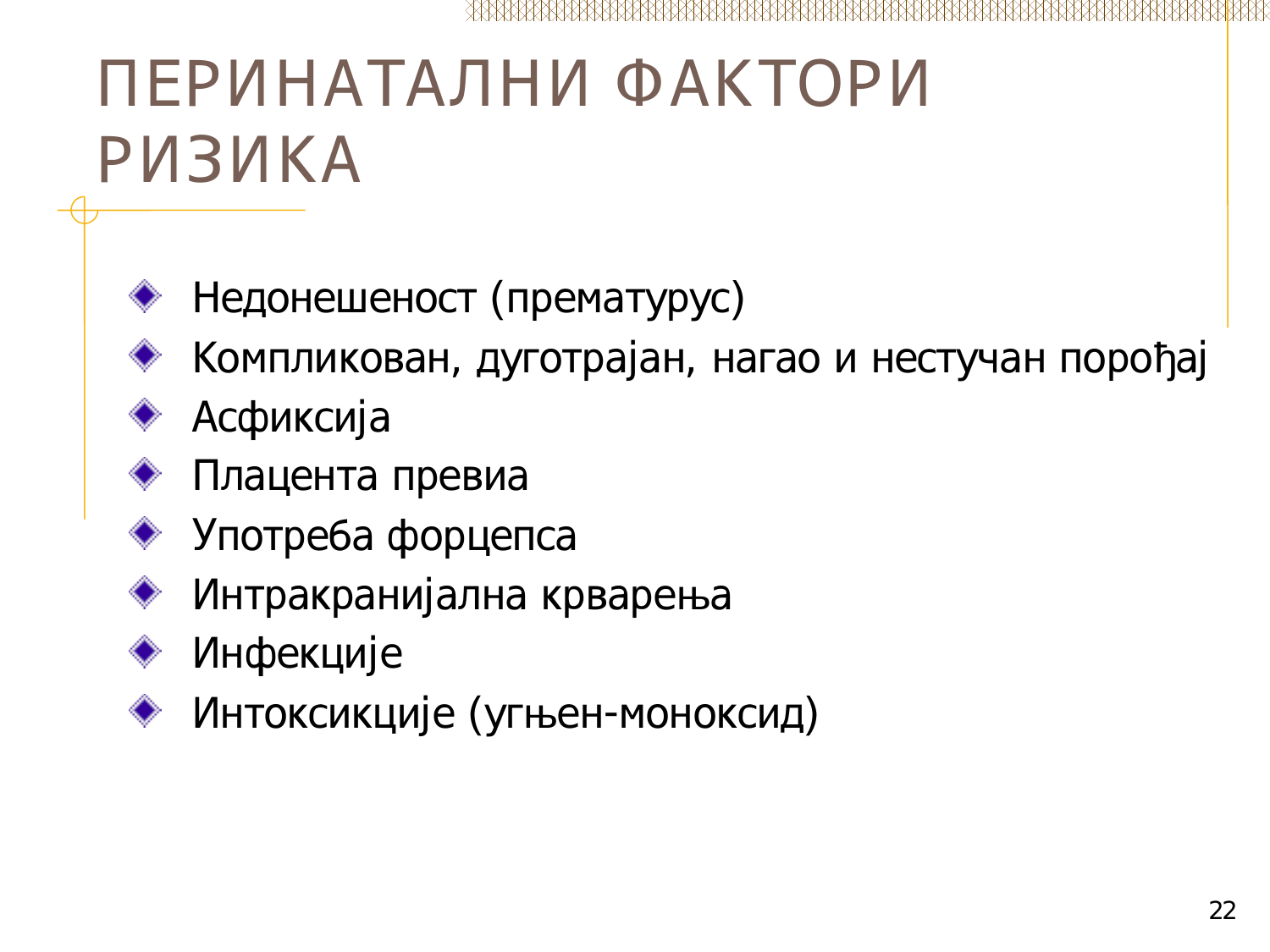

# ПЕРИНАТАЛНИ ФАКТОРИ РИЗИКА
Недонешеност (прематурус)
Компликован, дуготрајан, нагао и нестучан порођај
Асфиксија
Плацента превиа
Употреба форцепса
Интракранијална крварења
Инфекције
Интоксикције (угњен-моноксид)

22